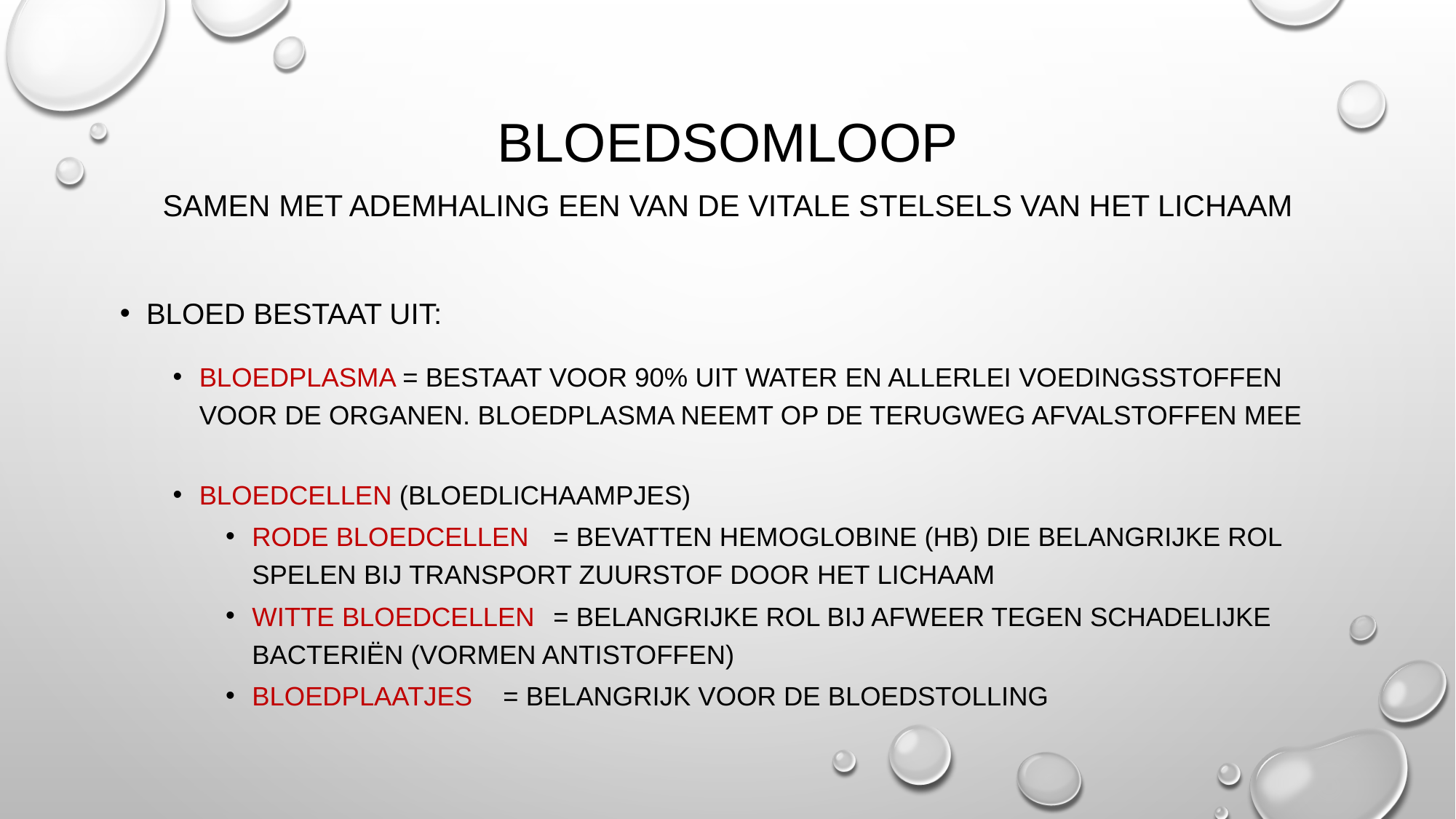

# Bloedsomloop samen met ademhaling een van de vitale stelsels van het lichaam
Bloed bestaat uit:
Bloedplasma = bestaat voor 90% uit water en allerlei voedingsstoffen voor de organen. Bloedplasma neemt op de terugweg afvalstoffen mee
Bloedcellen (bloedlichaampjes)
rode bloedcellen 	= bevatten hemoglobine (Hb) die belangrijke rol spelen bij transport zuurstof door het lichaam
witte bloedcellen 	= belangrijke rol bij afweer tegen schadelijke bacteriën (Vormen antistoffen)
Bloedplaatjes 	= belangrijk voor de bloedstolling